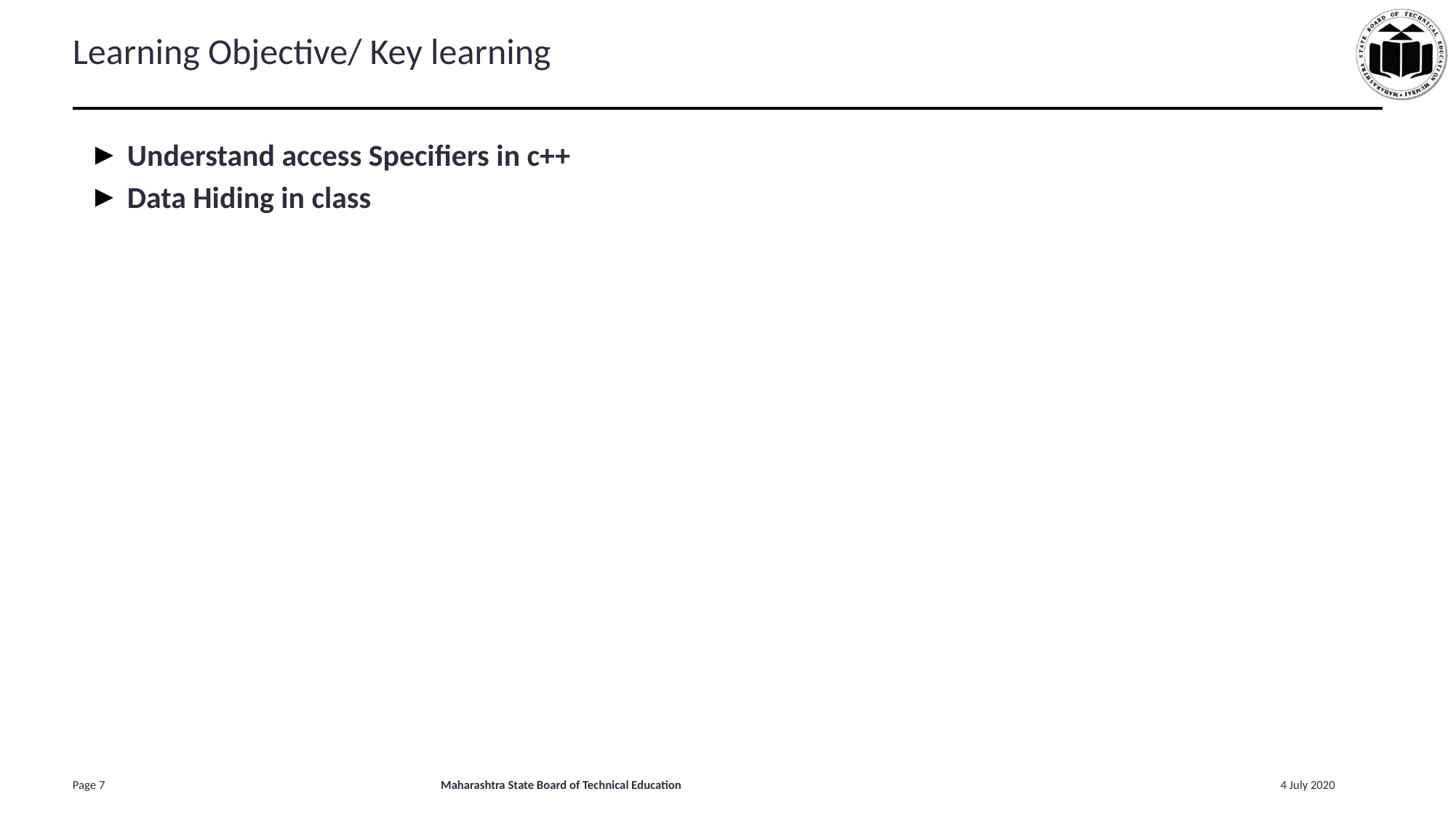

# Learning Objective/ Key learning
Understand access Specifiers in c++
Data Hiding in class